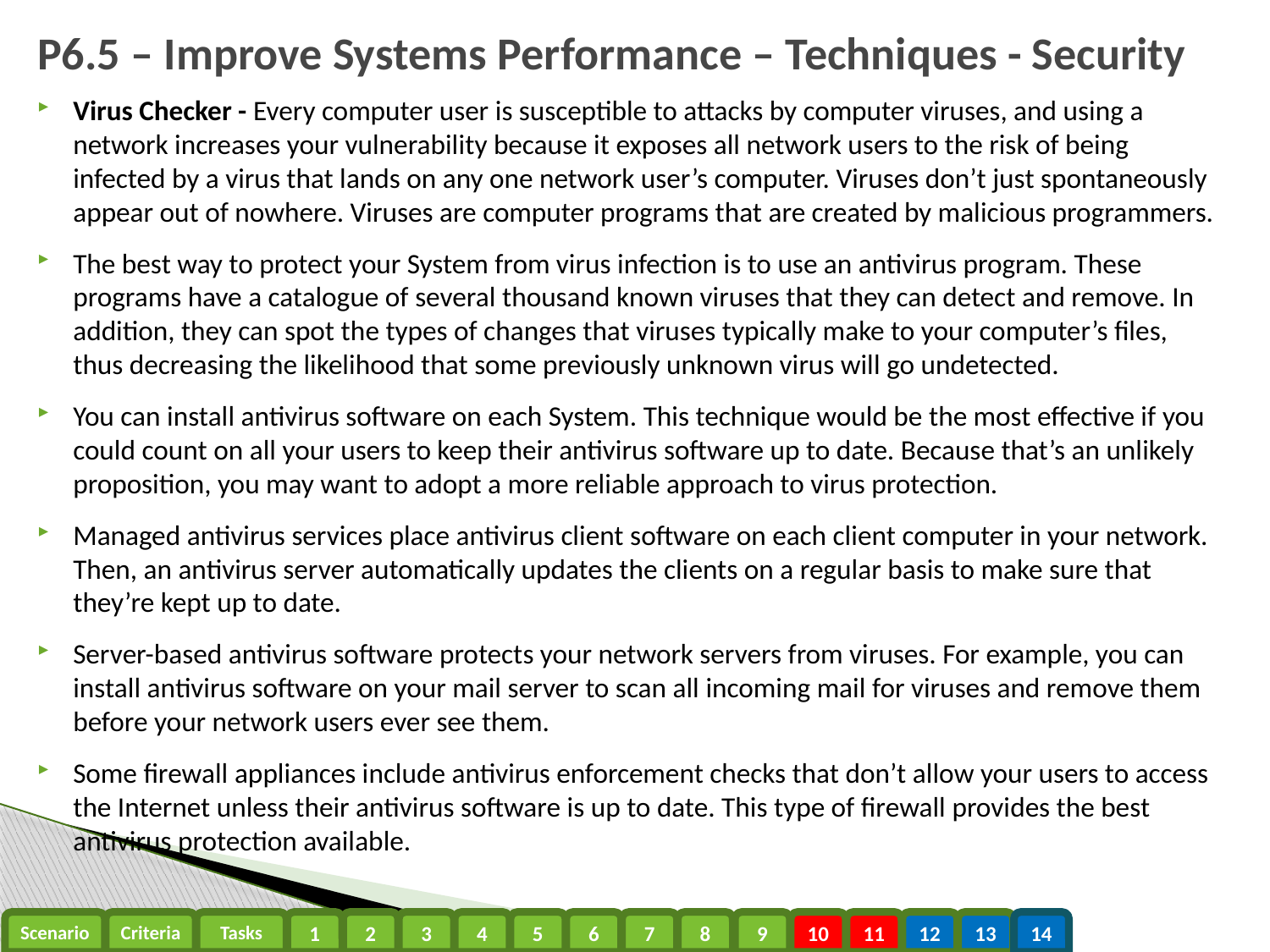

# P6.5 – Improve Systems Performance – Techniques - Security
Virus Checker - Every computer user is susceptible to attacks by computer viruses, and using a network increases your vulnerability because it exposes all network users to the risk of being infected by a virus that lands on any one network user’s computer. Viruses don’t just spontaneously appear out of nowhere. Viruses are computer programs that are created by malicious programmers.
The best way to protect your System from virus infection is to use an antivirus program. These programs have a catalogue of several thousand known viruses that they can detect and remove. In addition, they can spot the types of changes that viruses typically make to your computer’s files, thus decreasing the likelihood that some previously unknown virus will go undetected.
You can install antivirus software on each System. This technique would be the most effective if you could count on all your users to keep their antivirus software up to date. Because that’s an unlikely proposition, you may want to adopt a more reliable approach to virus protection.
Managed antivirus services place antivirus client software on each client computer in your network. Then, an antivirus server automatically updates the clients on a regular basis to make sure that they’re kept up to date.
Server-based antivirus software protects your network servers from viruses. For example, you can install antivirus software on your mail server to scan all incoming mail for viruses and remove them before your network users ever see them.
Some firewall appliances include antivirus enforcement checks that don’t allow your users to access the Internet unless their antivirus software is up to date. This type of firewall provides the best antivirus protection available.